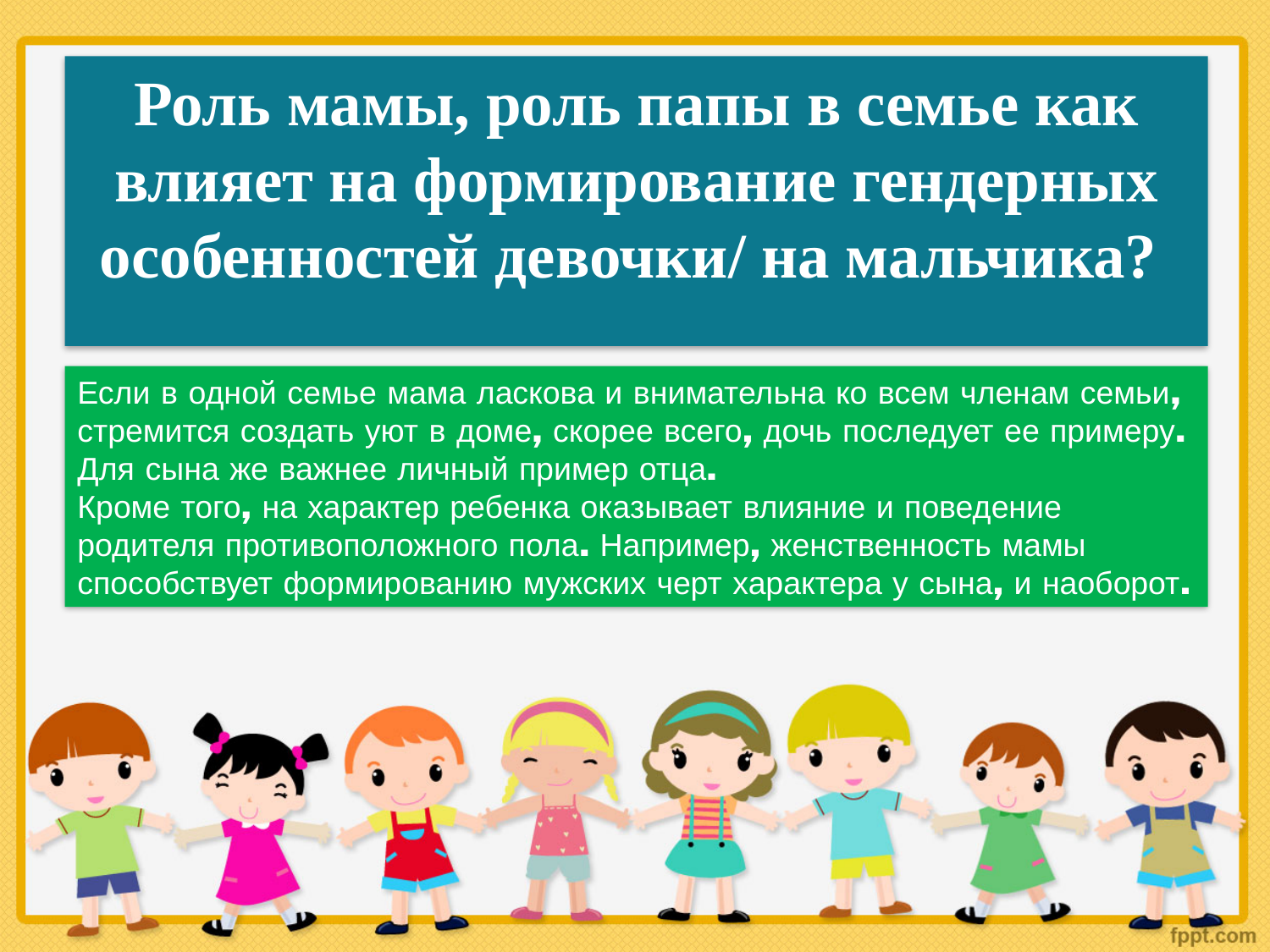

Роль мамы, роль папы в семье как влияет на формирование гендерных особенностей девочки/ на мальчика?
Если в одной семье мама ласкова и внимательна ко всем членам семьи, стремится создать уют в доме, скорее всего, дочь последует ее примеру. Для сына же важнее личный пример отца.
Кроме того, на характер ребенка оказывает влияние и поведение родителя противоположного пола. Например, женственность мамы способствует формированию мужских черт характера у сына, и наоборот.